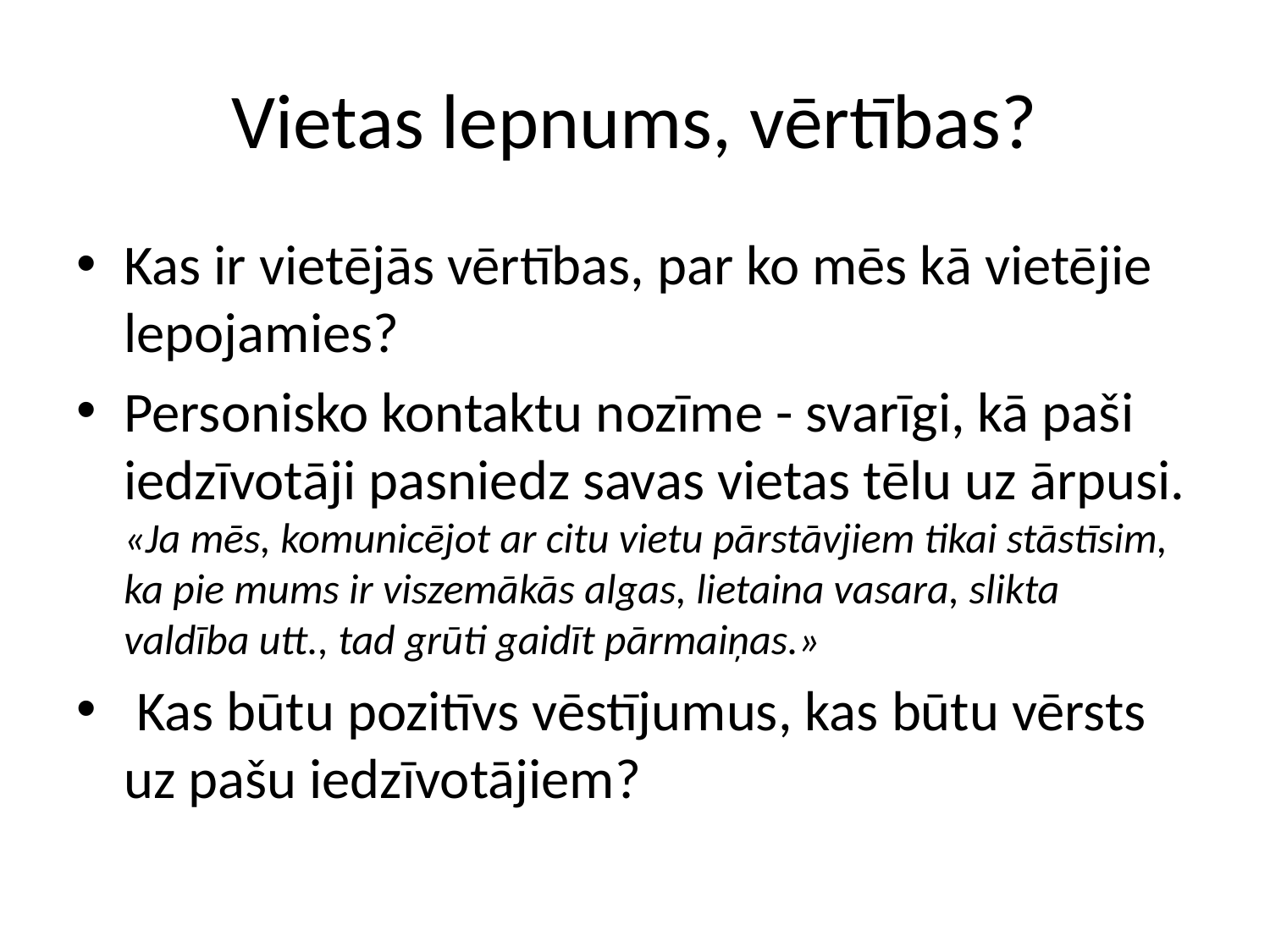

# Vietas lepnums, vērtības?
Kas ir vietējās vērtības, par ko mēs kā vietējie lepojamies?
Personisko kontaktu nozīme - svarīgi, kā paši iedzīvotāji pasniedz savas vietas tēlu uz ārpusi. «Ja mēs, komunicējot ar citu vietu pārstāvjiem tikai stāstīsim, ka pie mums ir viszemākās algas, lietaina vasara, slikta valdība utt., tad grūti gaidīt pārmaiņas.»
 Kas būtu pozitīvs vēstījumus, kas būtu vērsts uz pašu iedzīvotājiem?